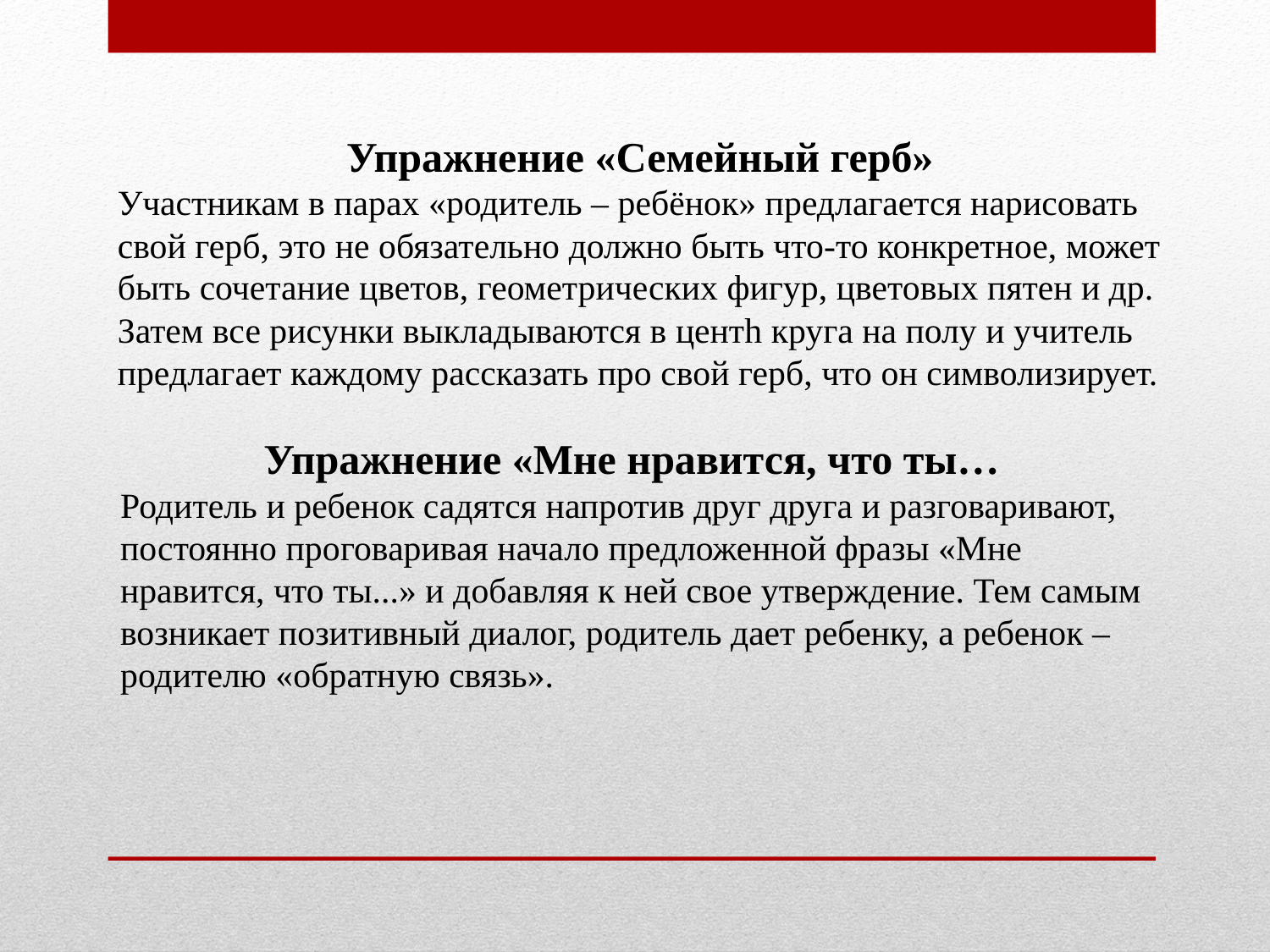

Упражнение «Семейный герб»
Участникам в парах «родитель – ребёнок» предлагается нарисовать свой герб, это не обязательно должно быть что-то конкретное, может быть сочетание цветов, геометрических фигур, цветовых пятен и др. Затем все рисунки выкладываются в центh круга на полу и учитель предлагает каждому рассказать про свой герб, что он символизирует.
Упражнение «Мне нравится, что ты…
Родитель и ребенок садятся напротив друг друга и разговаривают, постоянно проговаривая начало предложенной фразы «Мне нравится, что ты...» и добавляя к ней свое утверждение. Тем самым возникает позитивный диалог, родитель дает ребенку, а ребенок – родителю «обратную связь».